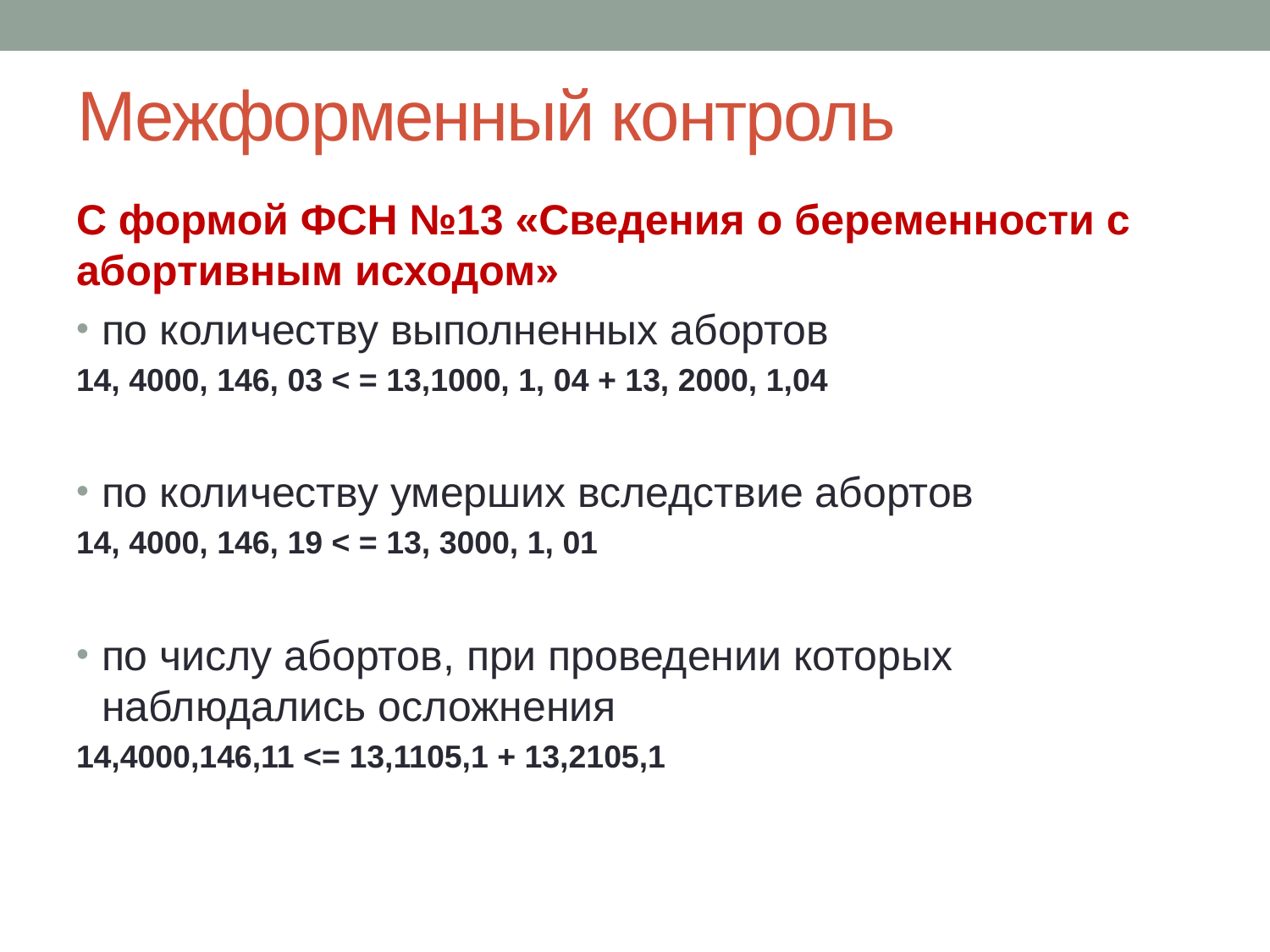

# Межформенный контроль
С формой ФСН №13 «Сведения о беременности с абортивным исходом»
по количеству выполненных абортов
14, 4000, 146, 03 < = 13,1000, 1, 04 + 13, 2000, 1,04

по количеству умерших вследствие абортов
14, 4000, 146, 19 < = 13, 3000, 1, 01

по числу абортов, при проведении которых наблюдались осложнения
14,4000,146,11 <= 13,1105,1 + 13,2105,1